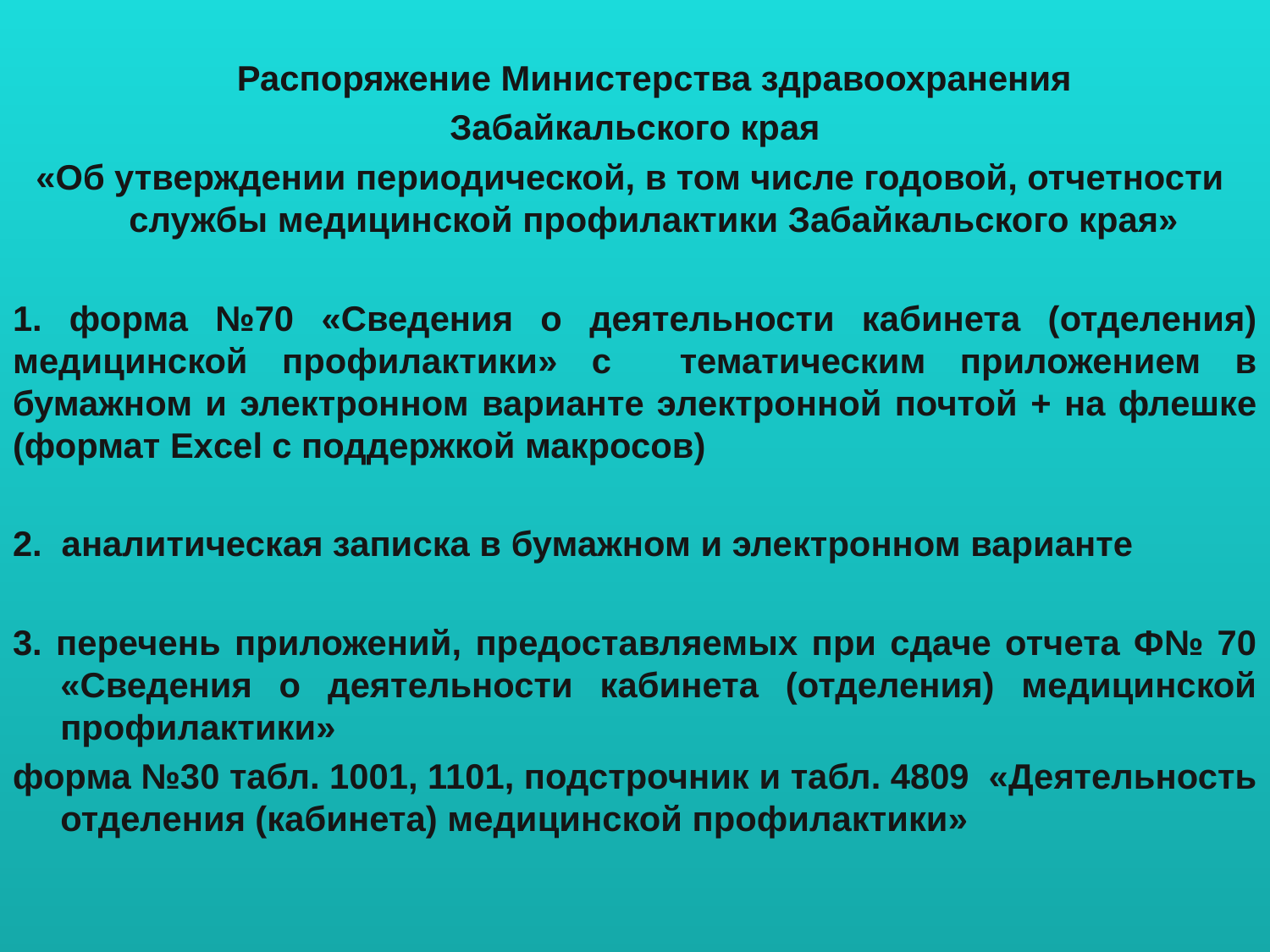

Распоряжение Министерства здравоохранения
Забайкальского края
«Об утверждении периодической, в том числе годовой, отчетности  службы медицинской профилактики Забайкальского края»

1. форма №70 «Сведения о деятельности кабинета (отделения) медицинской профилактики» с  тематическим приложением в бумажном и электронном варианте электронной почтой + на флешке (формат Excel с поддержкой макросов)

2.  аналитическая записка в бумажном и электронном варианте

3. перечень приложений, предоставляемых при сдаче отчета Ф№ 70 «Сведения о деятельности кабинета (отделения) медицинской профилактики»
форма №30 табл. 1001, 1101, подстрочник и табл. 4809  «Деятельность отделения (кабинета) медицинской профилактики»

#